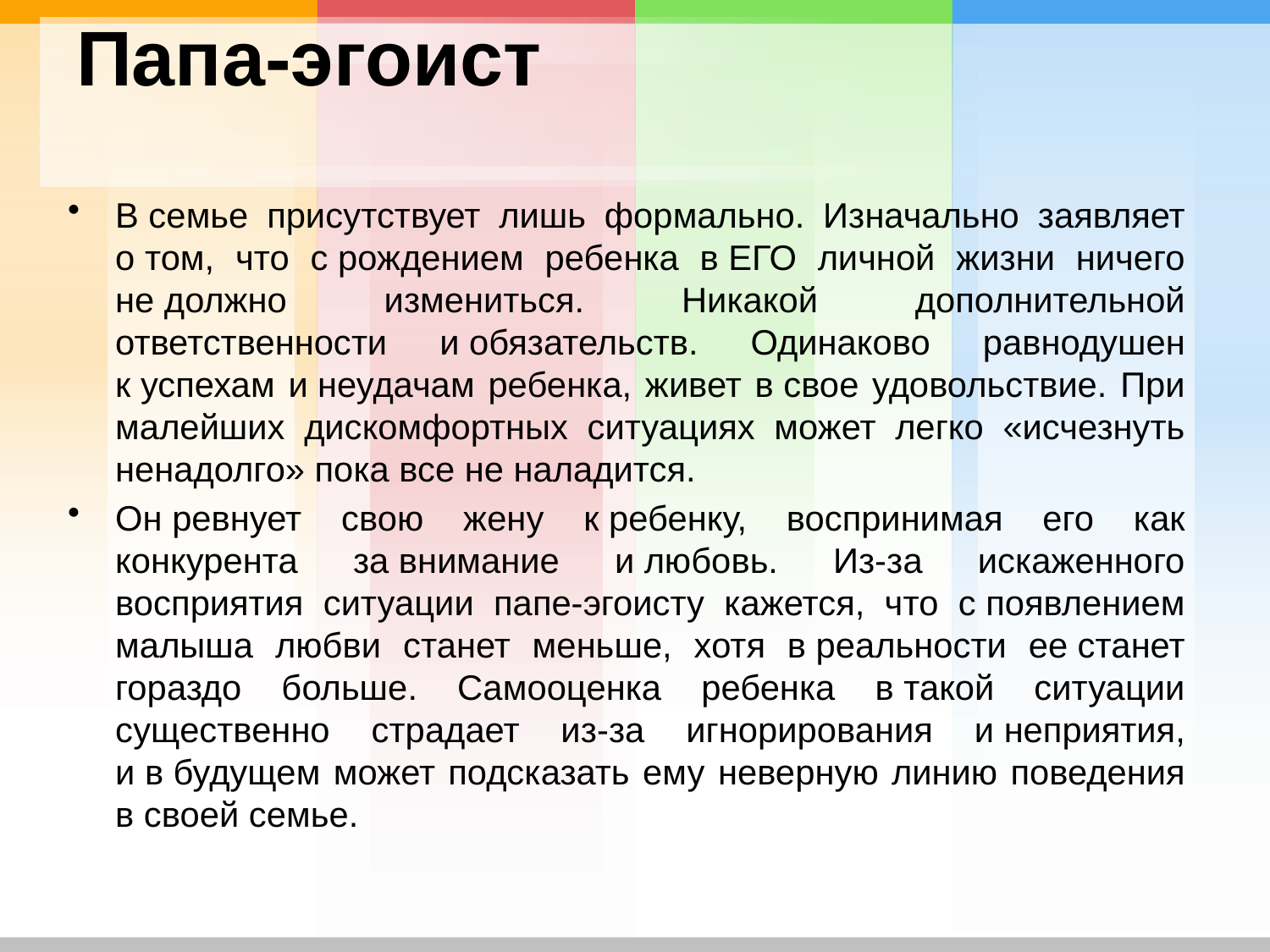

# Папа-эгоист
В семье присутствует лишь формально. Изначально заявляет о том, что с рождением ребенка в ЕГО личной жизни ничего не должно измениться. Никакой дополнительной ответственности и обязательств. Одинаково равнодушен к успехам и неудачам ребенка, живет в свое удовольствие. При малейших дискомфортных ситуациях может легко «исчезнуть ненадолго» пока все не наладится.
Он ревнует свою жену к ребенку, воспринимая его как конкурента за внимание и любовь. Из-за искаженного восприятия ситуации папе-эгоисту кажется, что с появлением малыша любви станет меньше, хотя в реальности ее станет гораздо больше. Самооценка ребенка в такой ситуации существенно страдает из-за игнорирования и неприятия, и в будущем может подсказать ему неверную линию поведения в своей семье.